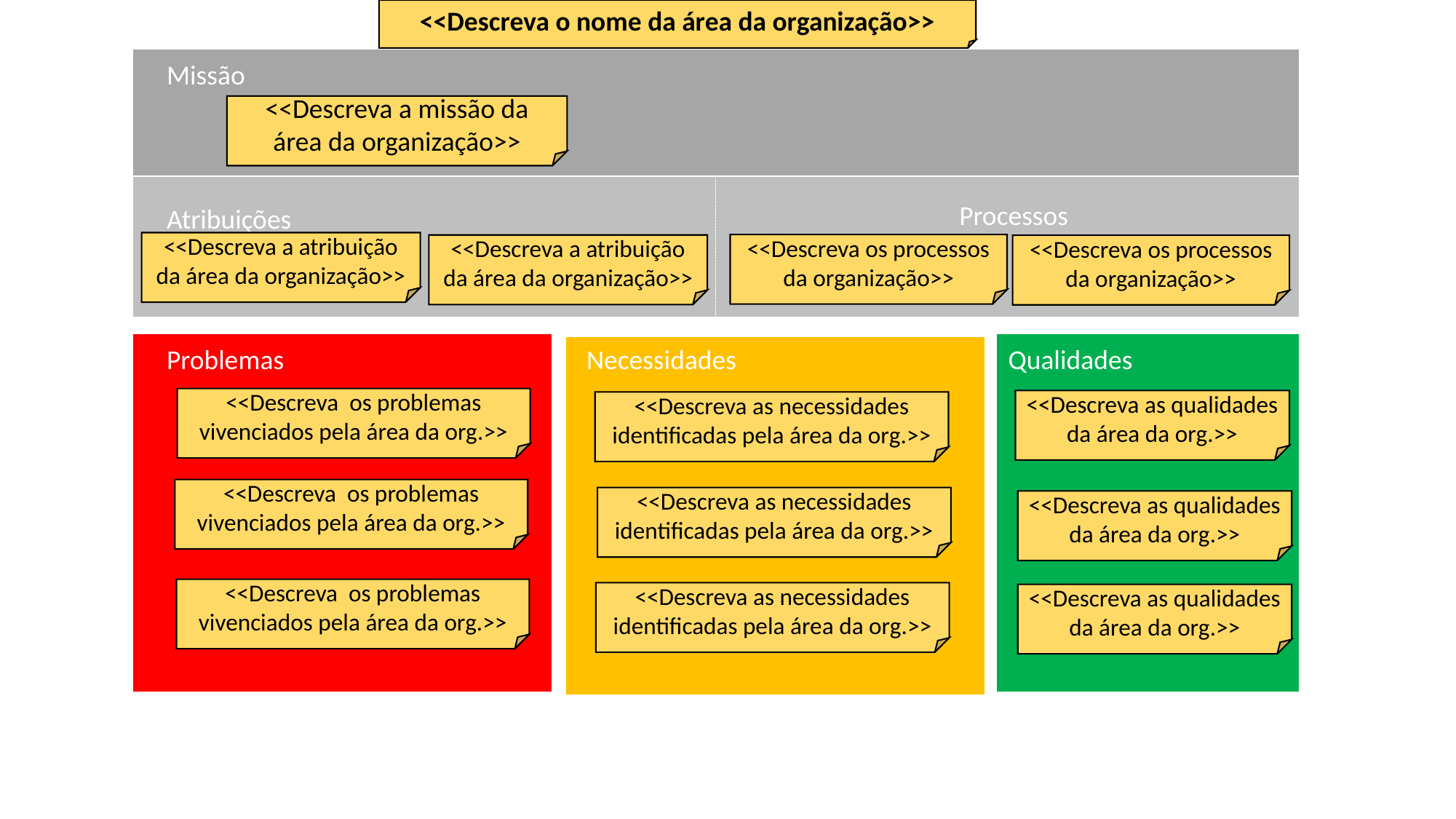

<<Descreva o nome da área da organização>>

Missão
<<Descreva a missão da área da organização>>

Processos
Atribuições
<<Descreva a atribuição da área da organização>>
<<Descreva os processos da organização>>
<<Descreva a atribuição da área da organização>>
<<Descreva os processos da organização>>

Problemas

Necessidades
Qualidades
<<Descreva  os problemas vivenciados pela área da org.>>
<<Descreva as qualidades da área da org.>>
<<Descreva as necessidades identificadas pela área da org.>>
<<Descreva  os problemas vivenciados pela área da org.>>
<<Descreva as necessidades identificadas pela área da org.>>
<<Descreva as qualidades da área da org.>>
<<Descreva  os problemas vivenciados pela área da org.>>
<<Descreva as necessidades identificadas pela área da org.>>
<<Descreva as qualidades da área da org.>>